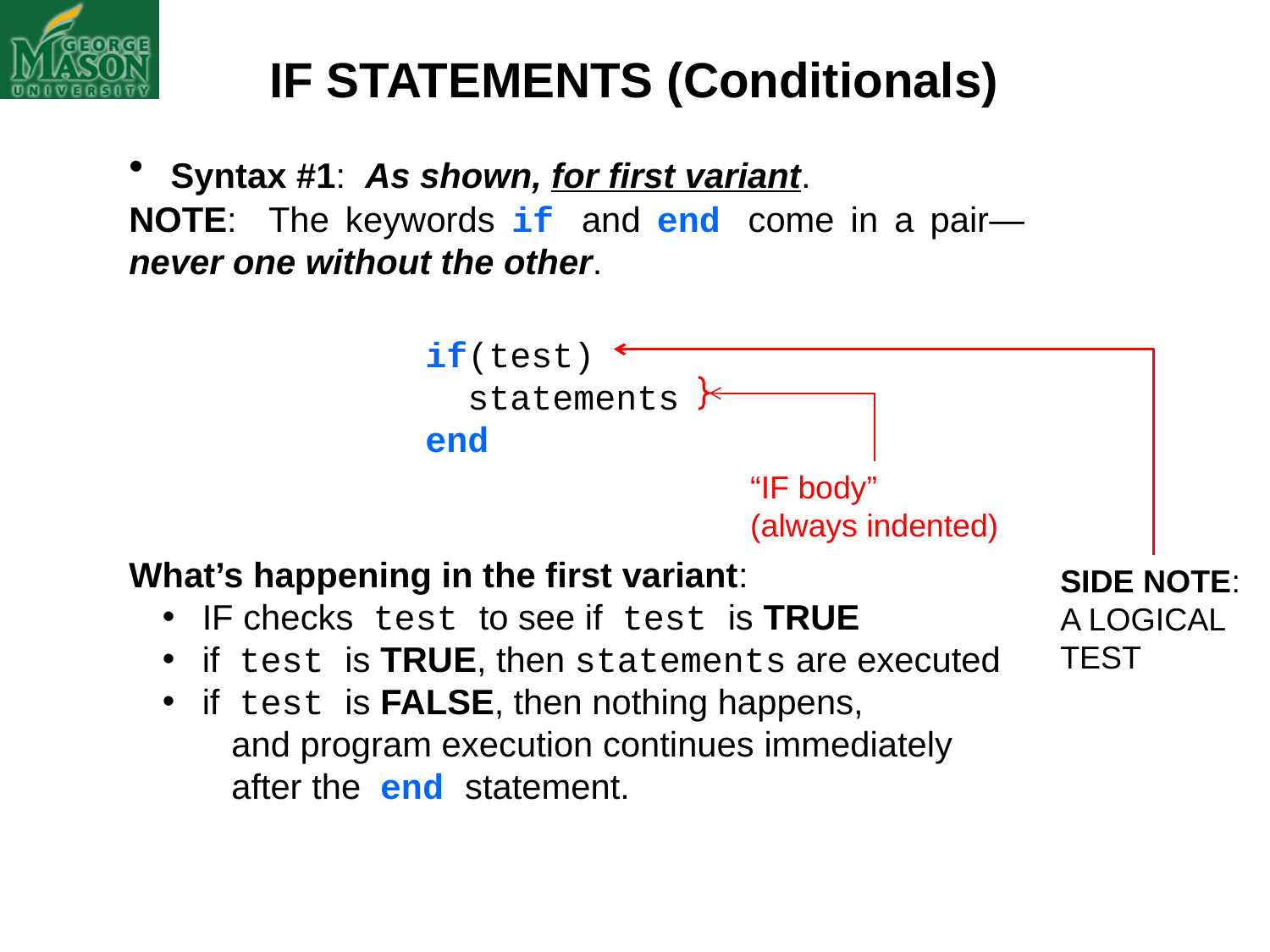

IF STATEMENTS (Conditionals)
 Syntax #1:  As shown, for first variant.
NOTE:  The keywords if and end come in a pair—never one without the other.

		  if(test)
	          statements
		  end

What’s happening in the first variant:
 IF checks  test to see if  test is TRUE
 if  test is TRUE, then statements are executed
 if  test is FALSE, then nothing happens,
    and program execution continues immediately
    after the  end statement.

“IF body”
(always indented)
SIDE NOTE:
A LOGICAL TEST